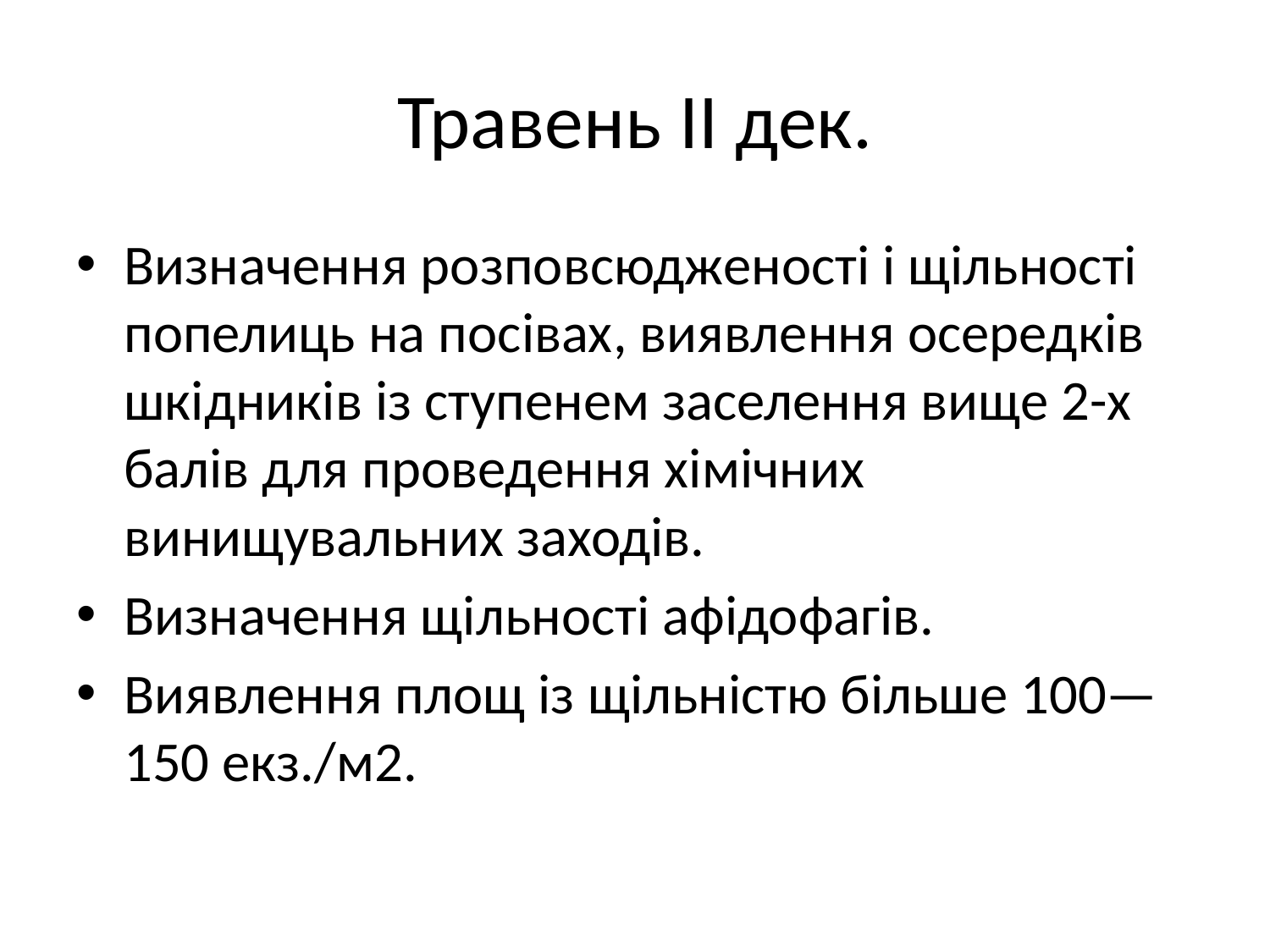

# Травень II дек.
Визначення розповсюдженості і щільності попелиць на посівах, виявлення осередків шкідників із ступенем заселення вище 2-х балів для проведення хімічних винищувальних заходів.
Визначення щільності афідофагів.
Виявлення площ із щільністю більше 100—150 екз./м2.